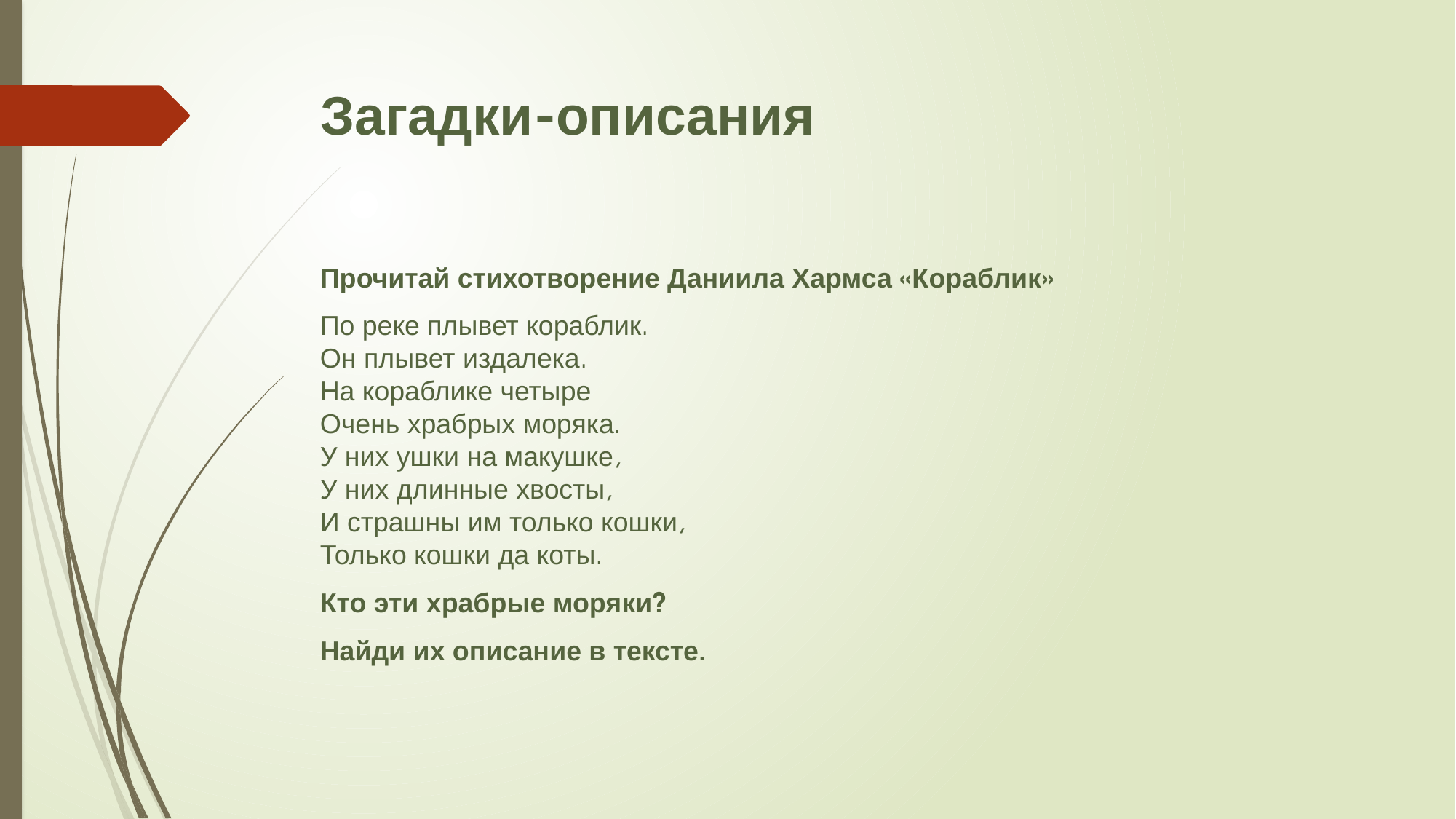

# Загадки-описания
Прочитай стихотворение Даниила Хармса «Кораблик»
По реке плывет кораблик.
Он плывет издалека.
На кораблике четыре
Очень храбрых моряка.
У них ушки на макушке,
У них длинные хвосты,
И страшны им только кошки,
Только кошки да коты.
Кто эти храбрые моряки?
Найди их описание в тексте.